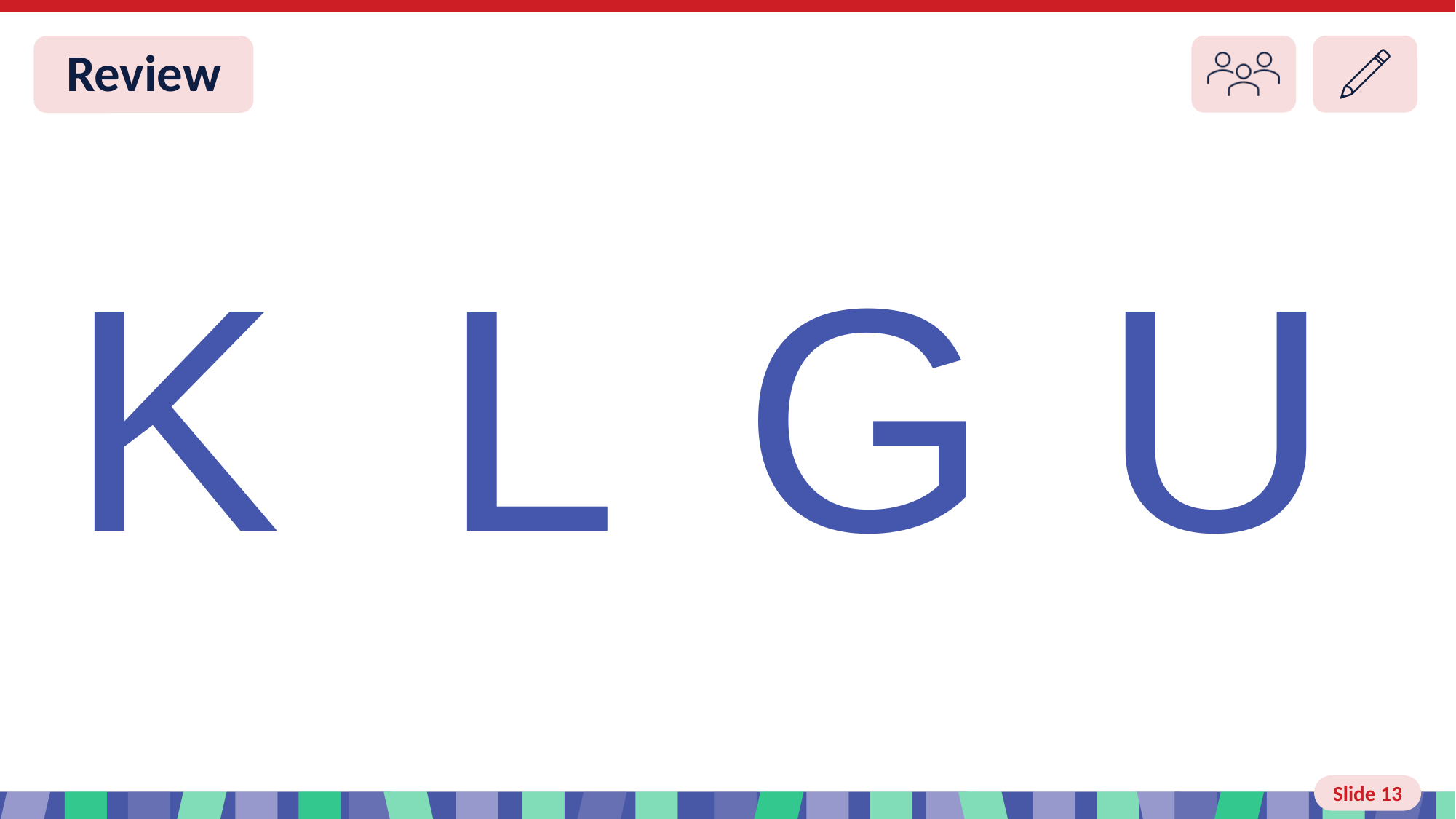

# Slide 13 Review
L
U
K
G